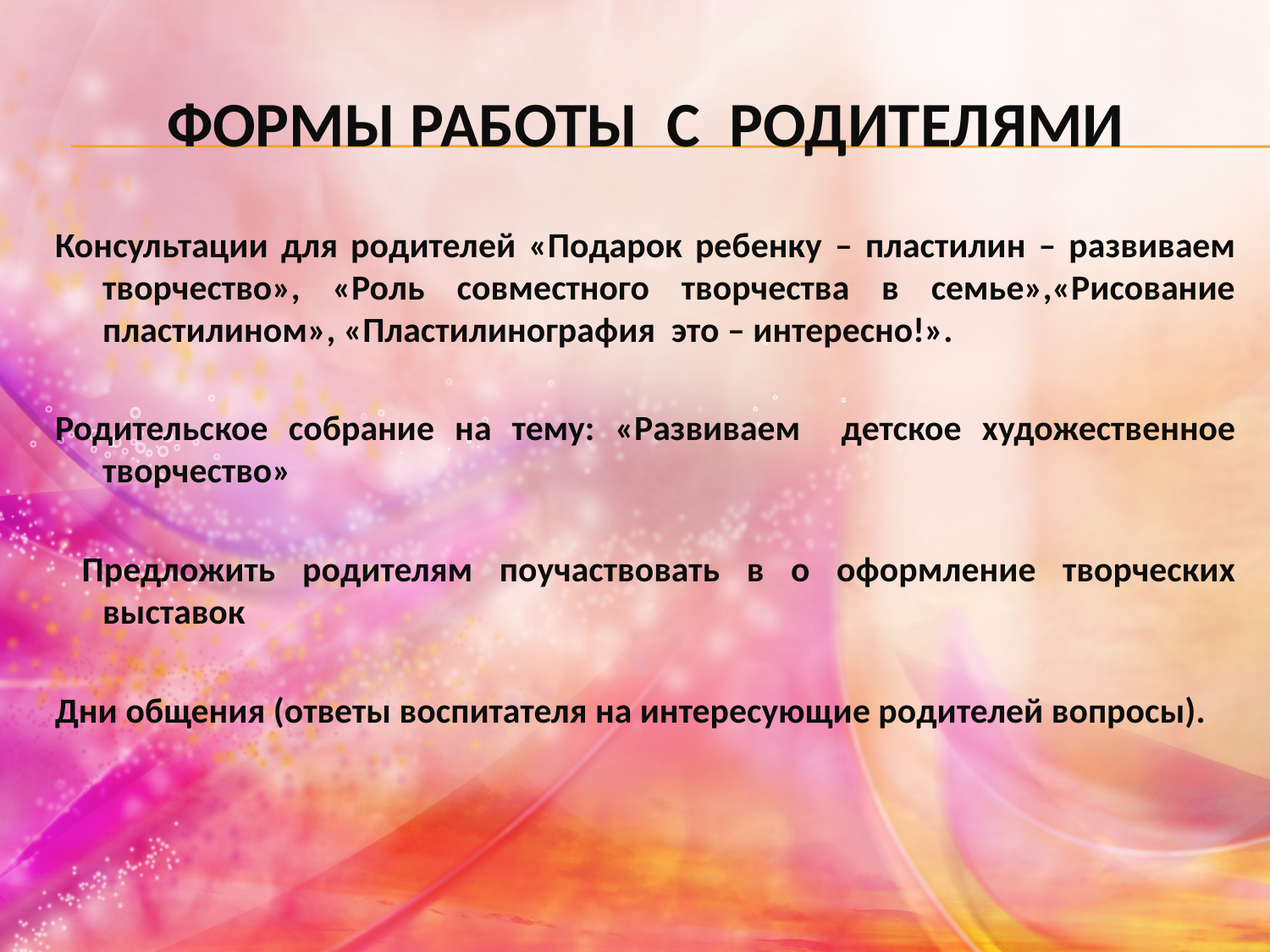

# ФОРмЫ РАБОТЫ  С  РОДИТЕЛЯМИ
Консультации для родителей «Подарок ребенку – пластилин – развиваем творчество», «Роль совместного творчества в семье»,«Рисование пластилином», «Пластилинография  это – интересно!».

Родительское собрание на тему: «Развиваем  детское художественное творчество»

 Предложить родителям поучаствовать в о оформление творческих выставок

Дни общения (ответы воспитателя на интересующие родителей вопросы).